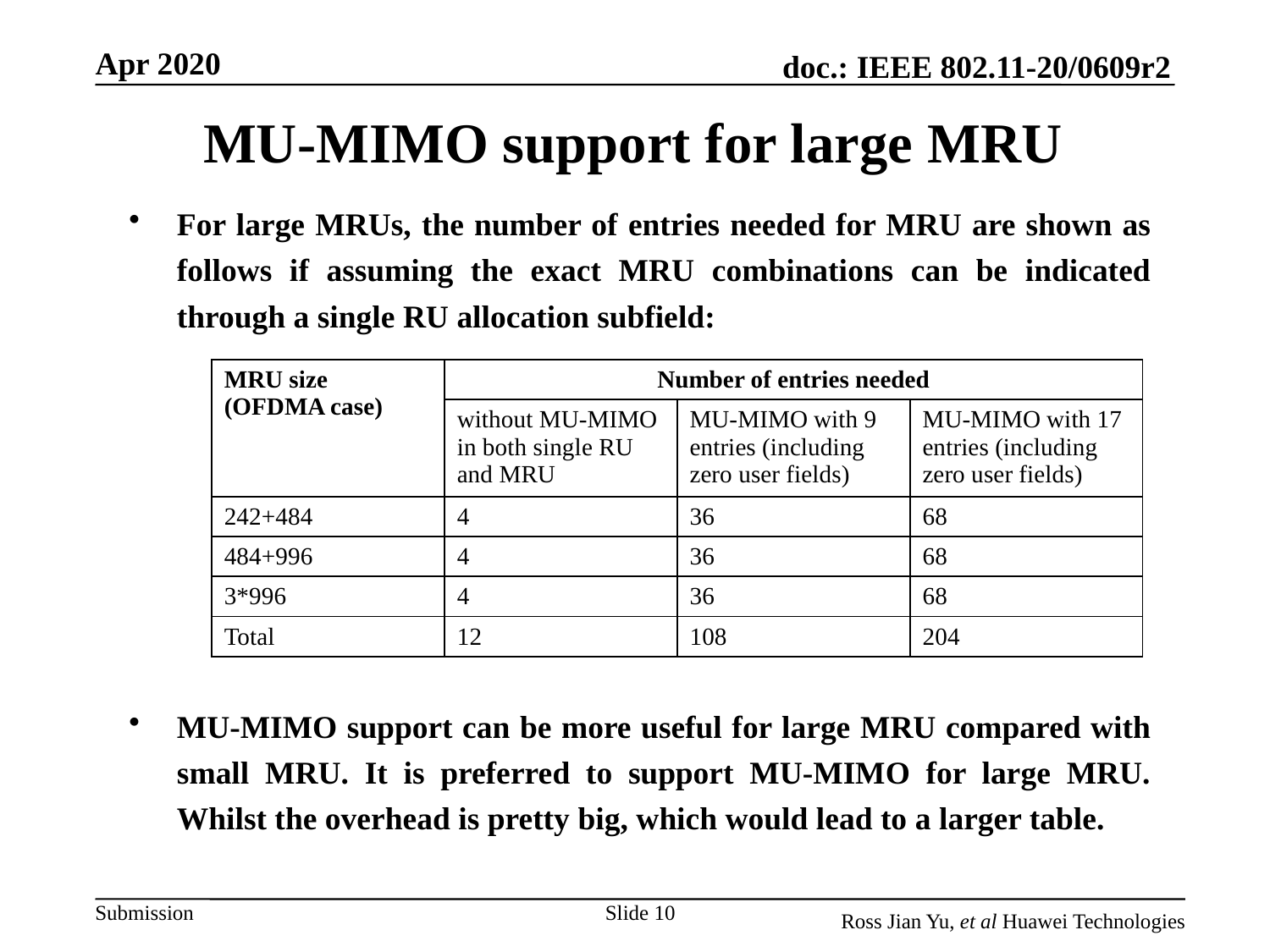

# MU-MIMO support for large MRU
For large MRUs, the number of entries needed for MRU are shown as follows if assuming the exact MRU combinations can be indicated through a single RU allocation subfield:

MU-MIMO support can be more useful for large MRU compared with small MRU. It is preferred to support MU-MIMO for large MRU. Whilst the overhead is pretty big, which would lead to a larger table.

| MRU size (OFDMA case) | Number of entries needed |  |  |
| --- | --- | --- | --- |
|  | without MU-MIMO in both single RU and MRU | MU-MIMO with 9 entries (including zero user fields) | MU-MIMO with 17 entries (including zero user fields) |
| 242+484 | 4 | 36 | 68 |
| 484+996 | 4 | 36 | 68 |
| 3\*996 | 4 | 36 | 68 |
| Total | 12 | 108 | 204 |
Slide 10